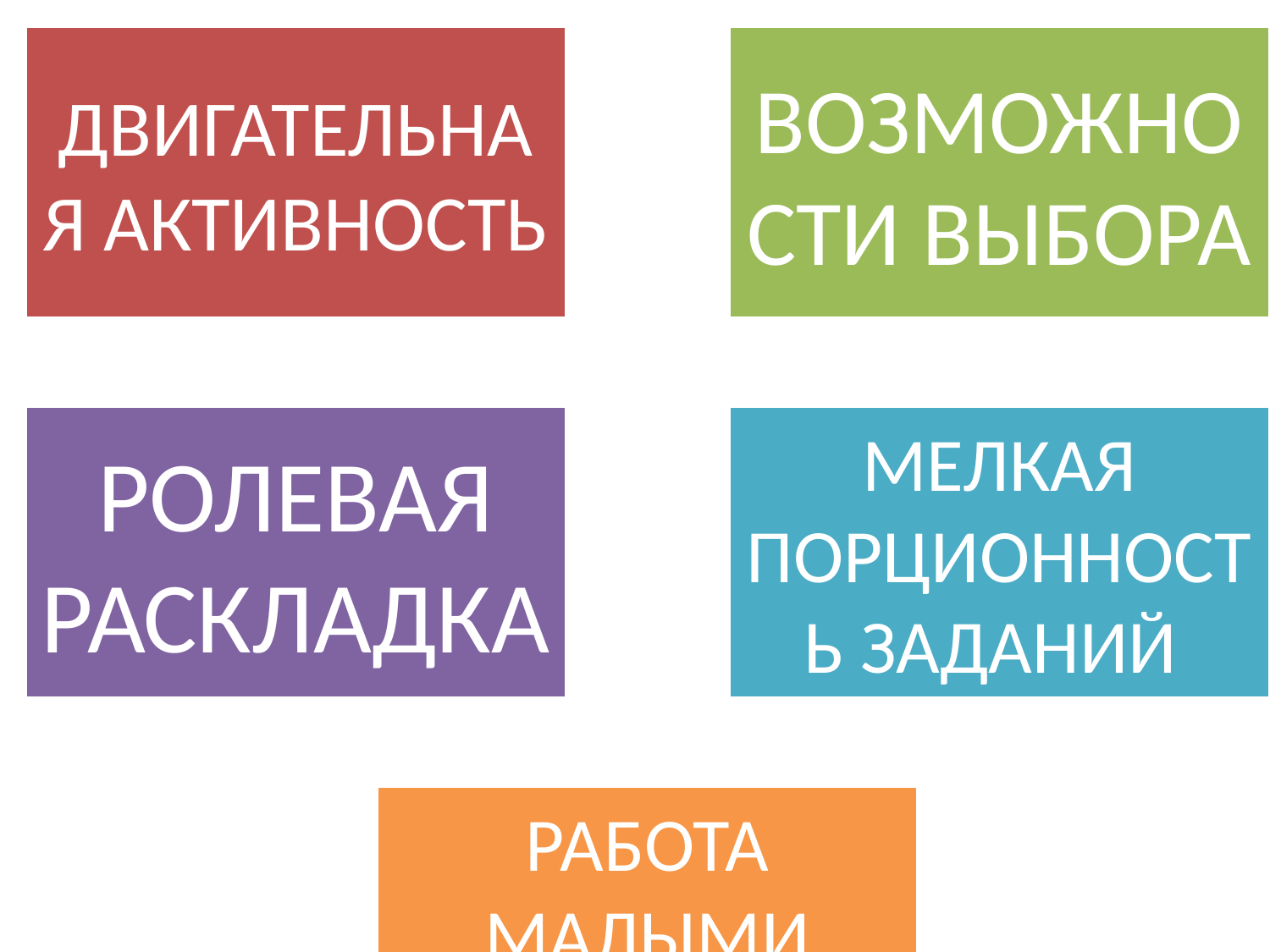

ВОЗМОЖНОСТИ ВЫБОРА
РОЛЕВАЯ РАСКЛАДКА
МЕЛКАЯ
ПОРЦИОННОСТЬ ЗАДАНИЙ
ДВИГАТЕЛЬНАЯ АКТИВНОСТЬ